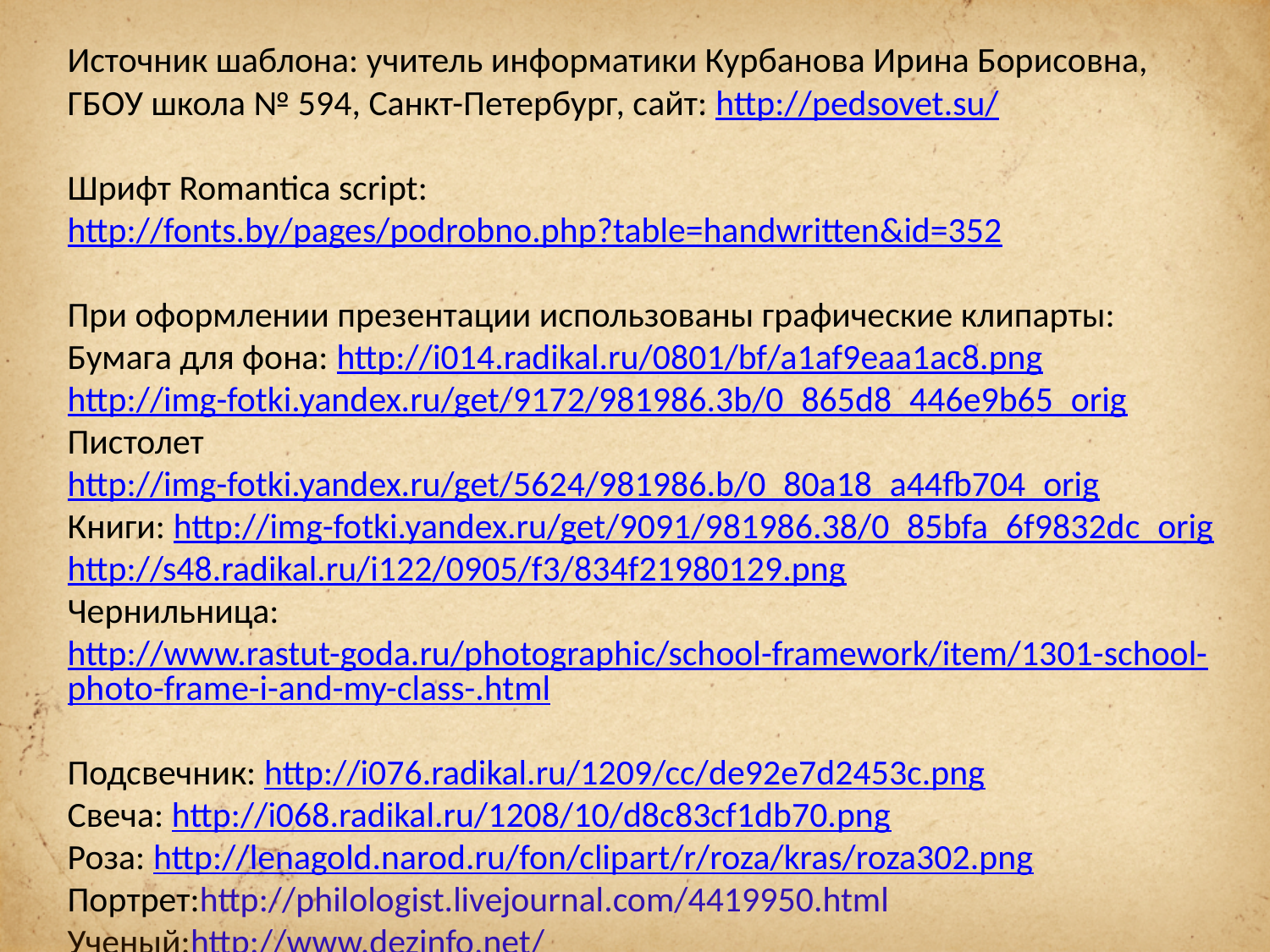

Источник шаблона: учитель информатики Курбанова Ирина Борисовна, ГБОУ школа № 594, Санкт-Петербург, сайт: http://pedsovet.su/

Шрифт Romantica script: http://fonts.by/pages/podrobno.php?table=handwritten&id=352

При оформлении презентации использованы графические клипарты:
Бумага для фона: http://i014.radikal.ru/0801/bf/a1af9eaa1ac8.png
http://img-fotki.yandex.ru/get/9172/981986.3b/0_865d8_446e9b65_orig
Пистолет http://img-fotki.yandex.ru/get/5624/981986.b/0_80a18_a44fb704_orig
Книги: http://img-fotki.yandex.ru/get/9091/981986.38/0_85bfa_6f9832dc_orig
http://s48.radikal.ru/i122/0905/f3/834f21980129.png
Чернильница: http://www.rastut-goda.ru/photographic/school-framework/item/1301-school-photo-frame-i-and-my-class-.html
Подсвечник: http://i076.radikal.ru/1209/cc/de92e7d2453c.png
Свеча: http://i068.radikal.ru/1208/10/d8c83cf1db70.png
Роза: http://lenagold.narod.ru/fon/clipart/r/roza/kras/roza302.png
Портрет:http://philologist.livejournal.com/4419950.html
Ученый:http://www.dezinfo.net/